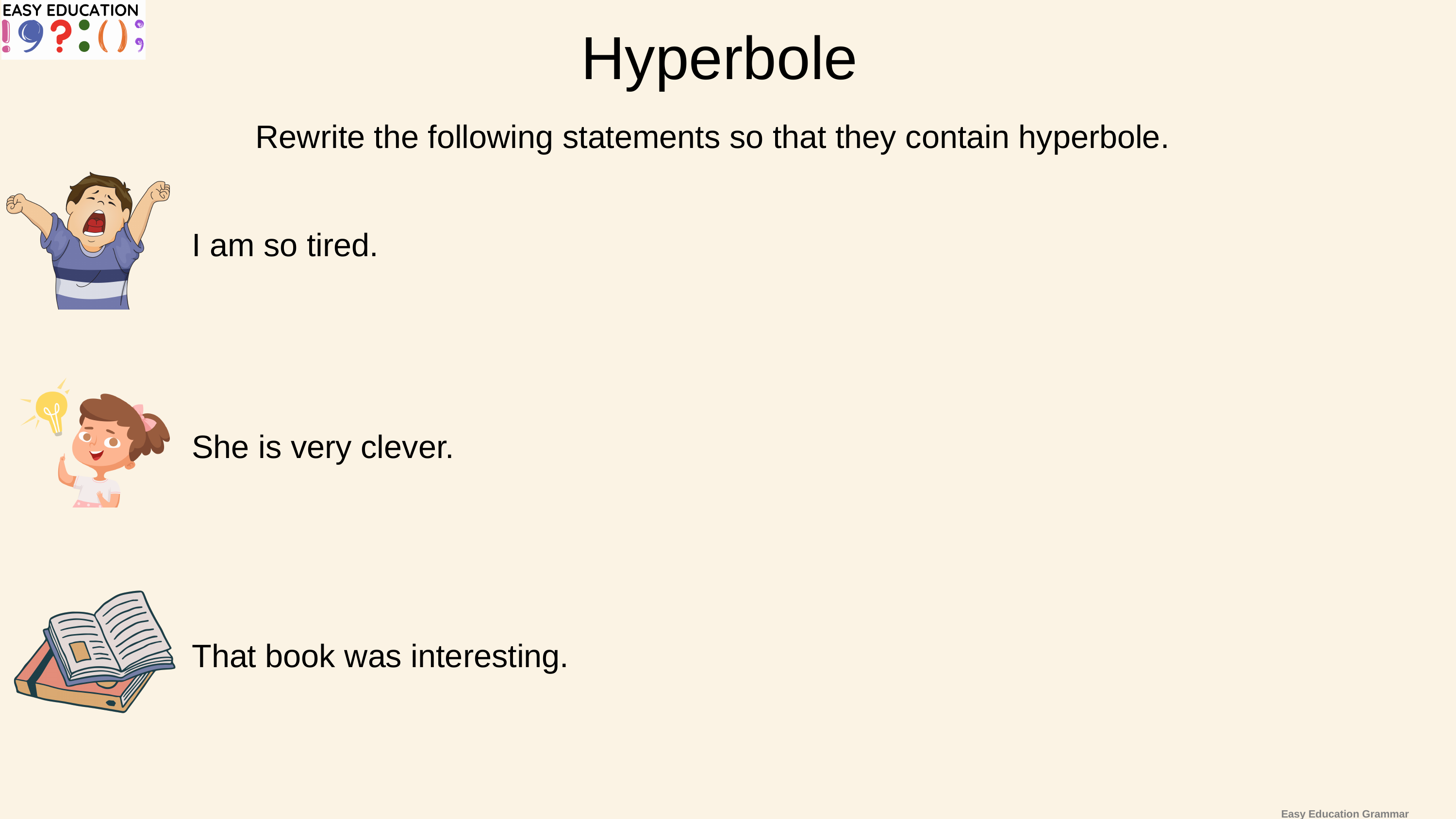

Hyperbole
Rewrite the following statements so that they contain hyperbole.

I am so tired.

She is very clever.

That book was interesting.